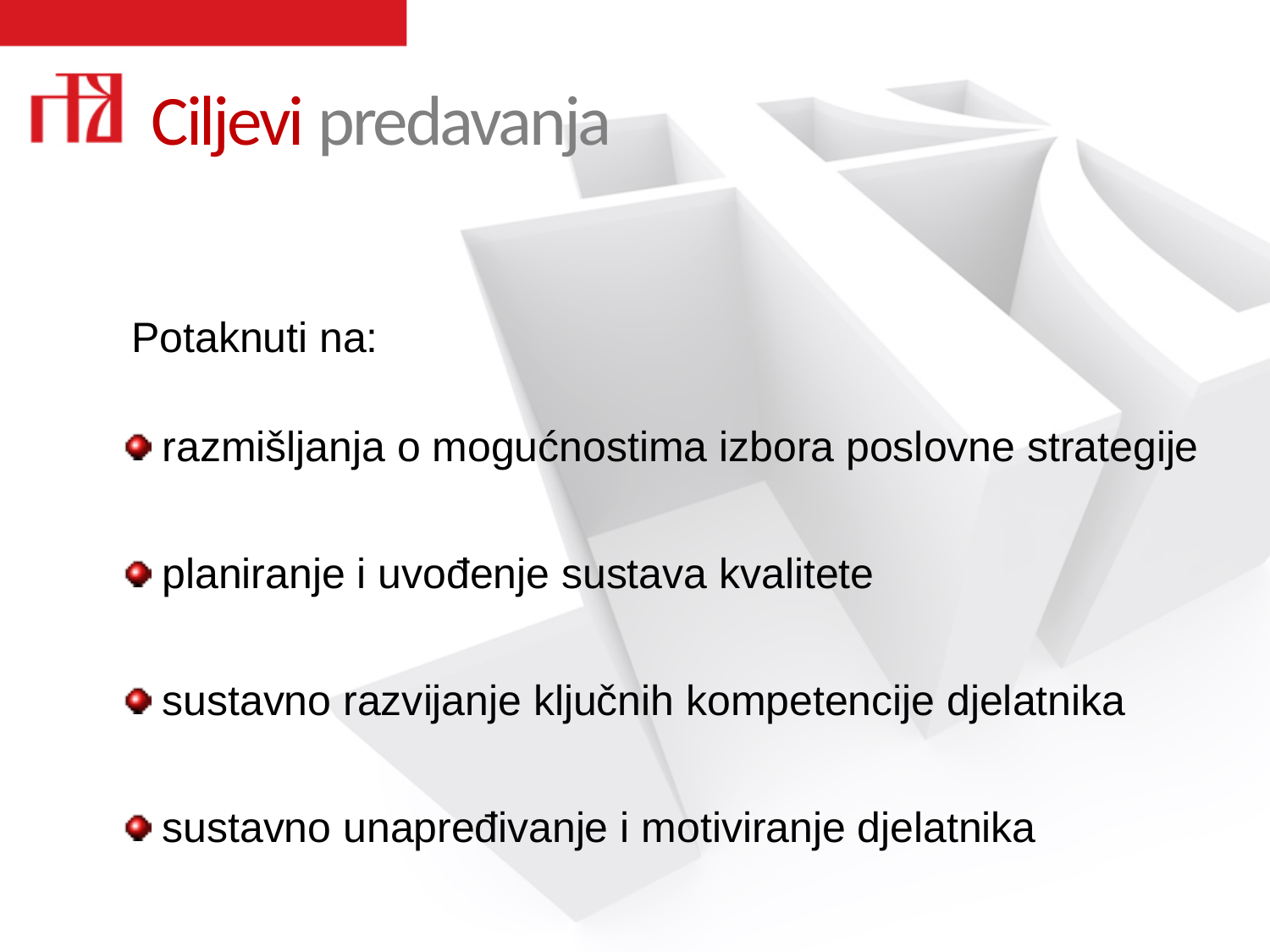

Ciljevi predavanja
Potaknuti na:
razmišljanja o mogućnostima izbora poslovne strategije
planiranje i uvođenje sustava kvalitete
sustavno razvijanje ključnih kompetencije djelatnika
sustavno unapređivanje i motiviranje djelatnika